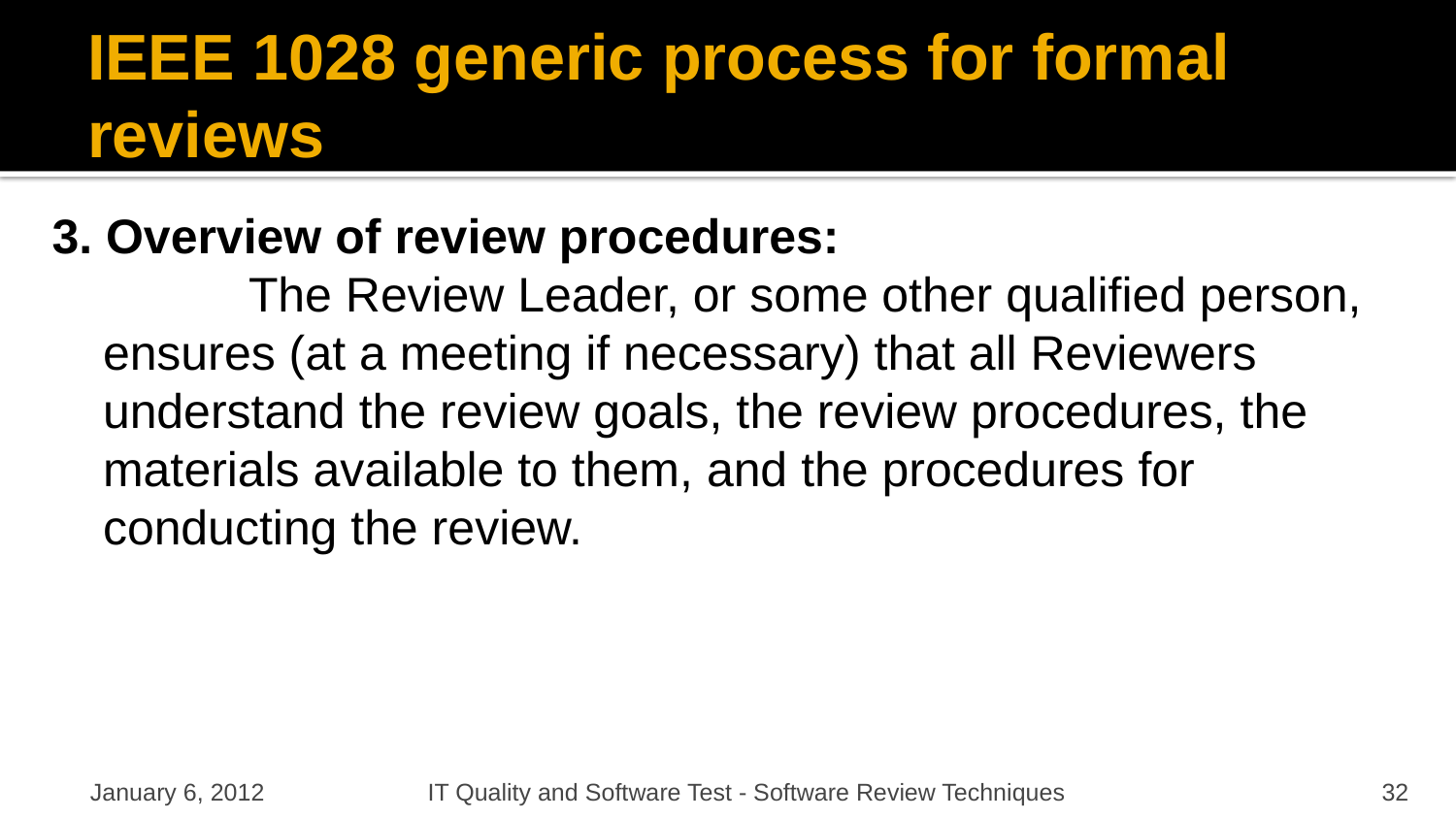

# IEEE 1028 generic process for formal reviews
3. Overview of review procedures:
		The Review Leader, or some other qualified person, ensures (at a meeting if necessary) that all Reviewers understand the review goals, the review procedures, the materials available to them, and the procedures for conducting the review.
January 6, 2012
IT Quality and Software Test - Software Review Techniques
32